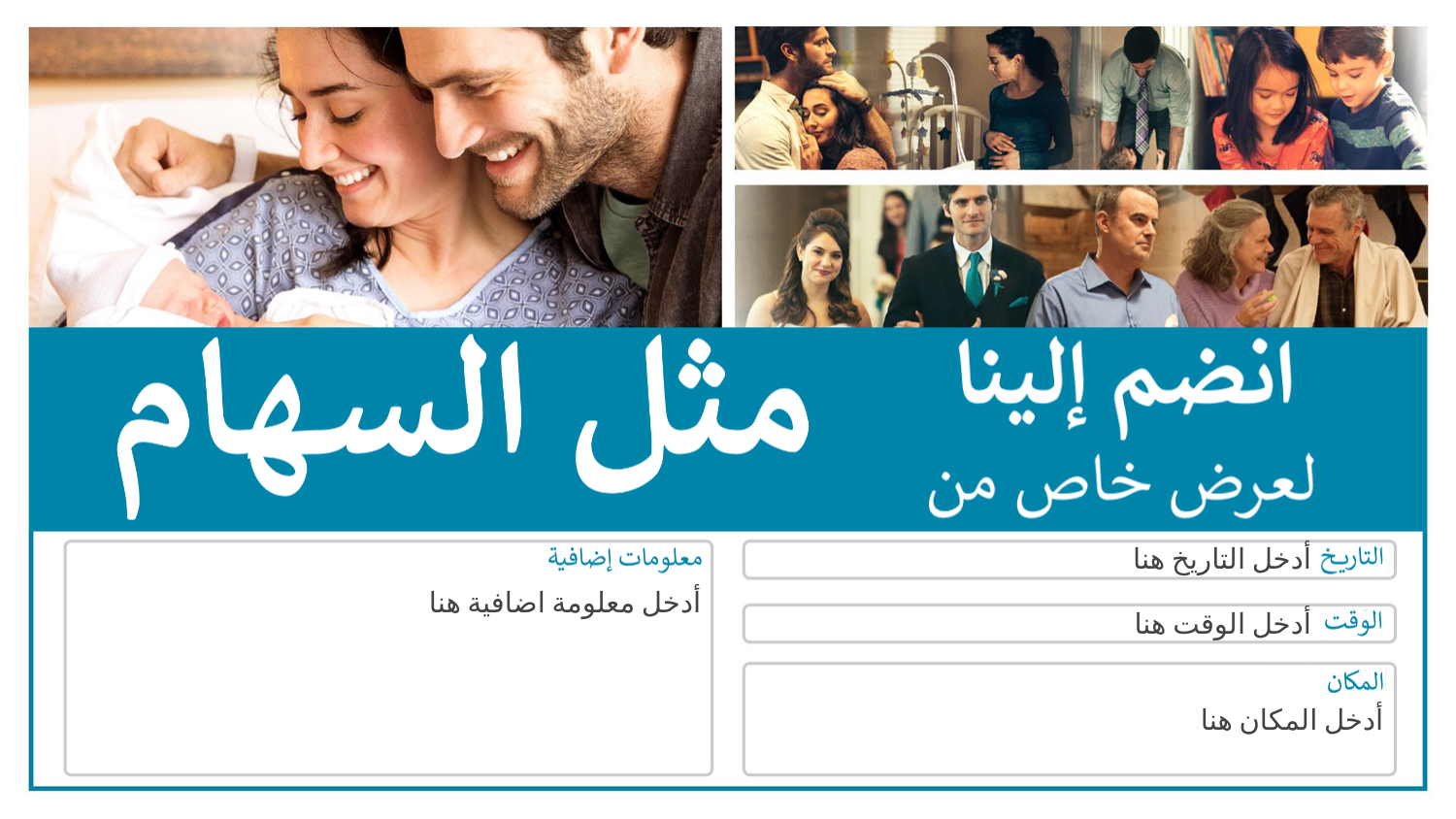

أدخل التاريخ هنا
أدخل معلومة اضافية هنا
أدخل الوقت هنا
أدخل المكان هنا